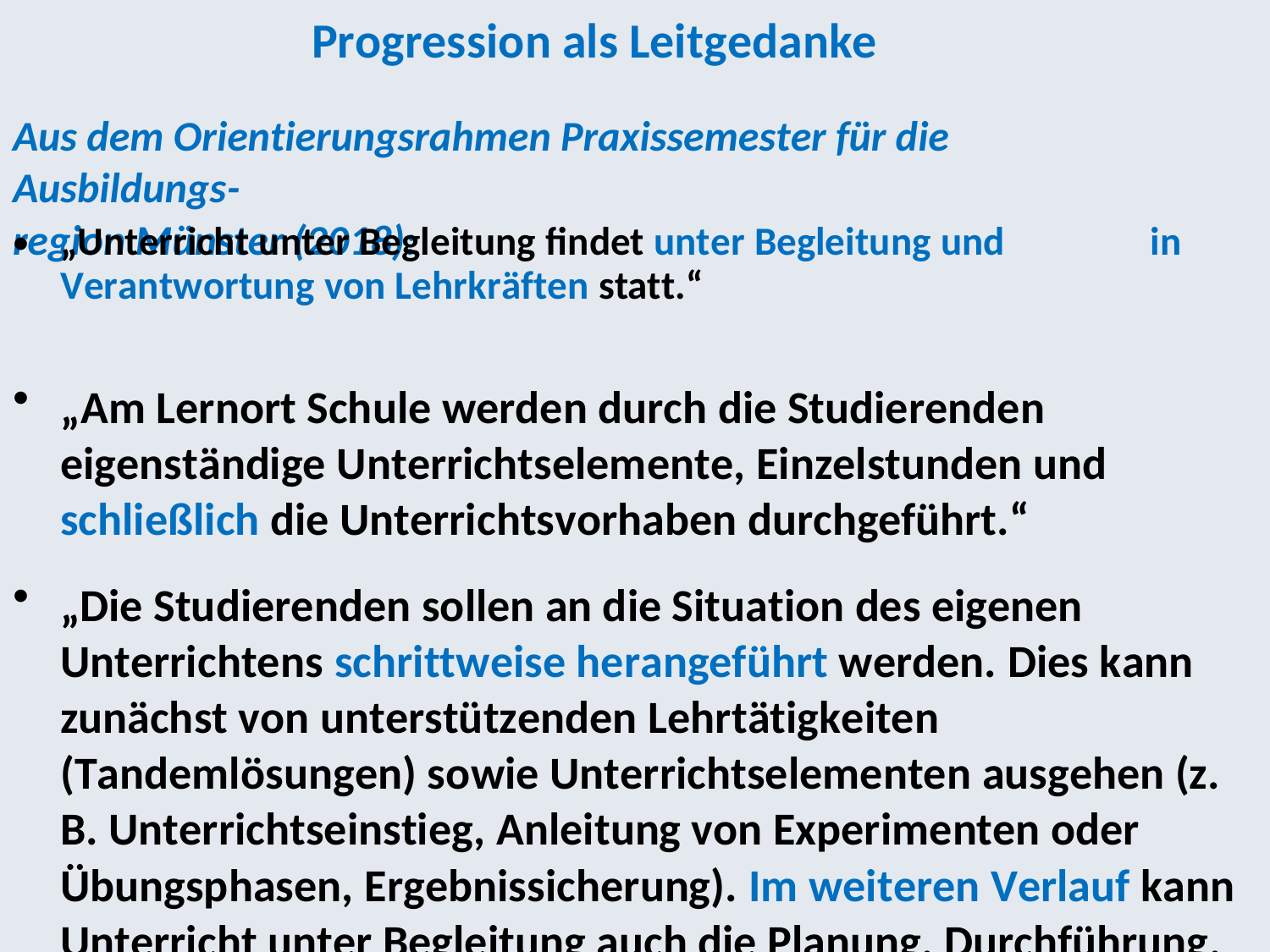

Progression als Leitgedanke
Aus dem Orientierungsrahmen Praxissemester für die Ausbildungs-
region Münster (2018):
•
„Unterricht unter Begleitung findet unter Begleitung und
Verantwortung von Lehrkräften statt.“
in
•
„Am Lernort Schule werden durch die Studierenden
eigenständige Unterrichtselemente, Einzelstunden und
schließlich die Unterrichtsvorhaben durchgeführt.“
•
„Die Studierenden sollen an die Situation des eigenen
Unterrichtens schrittweise herangeführt werden. Dies kann
zunächst von unterstützenden Lehrtätigkeiten
(Tandemlösungen) sowie Unterrichtselementen ausgehen (z.
B. Unterrichtseinstieg, Anleitung von Experimenten oder
Übungsphasen, Ergebnissicherung). Im weiteren Verlauf kann
Unterricht unter Begleitung auch die Planung, Durchführung,
Beobachtung und Auswertung von Einzelstunden umfassen.